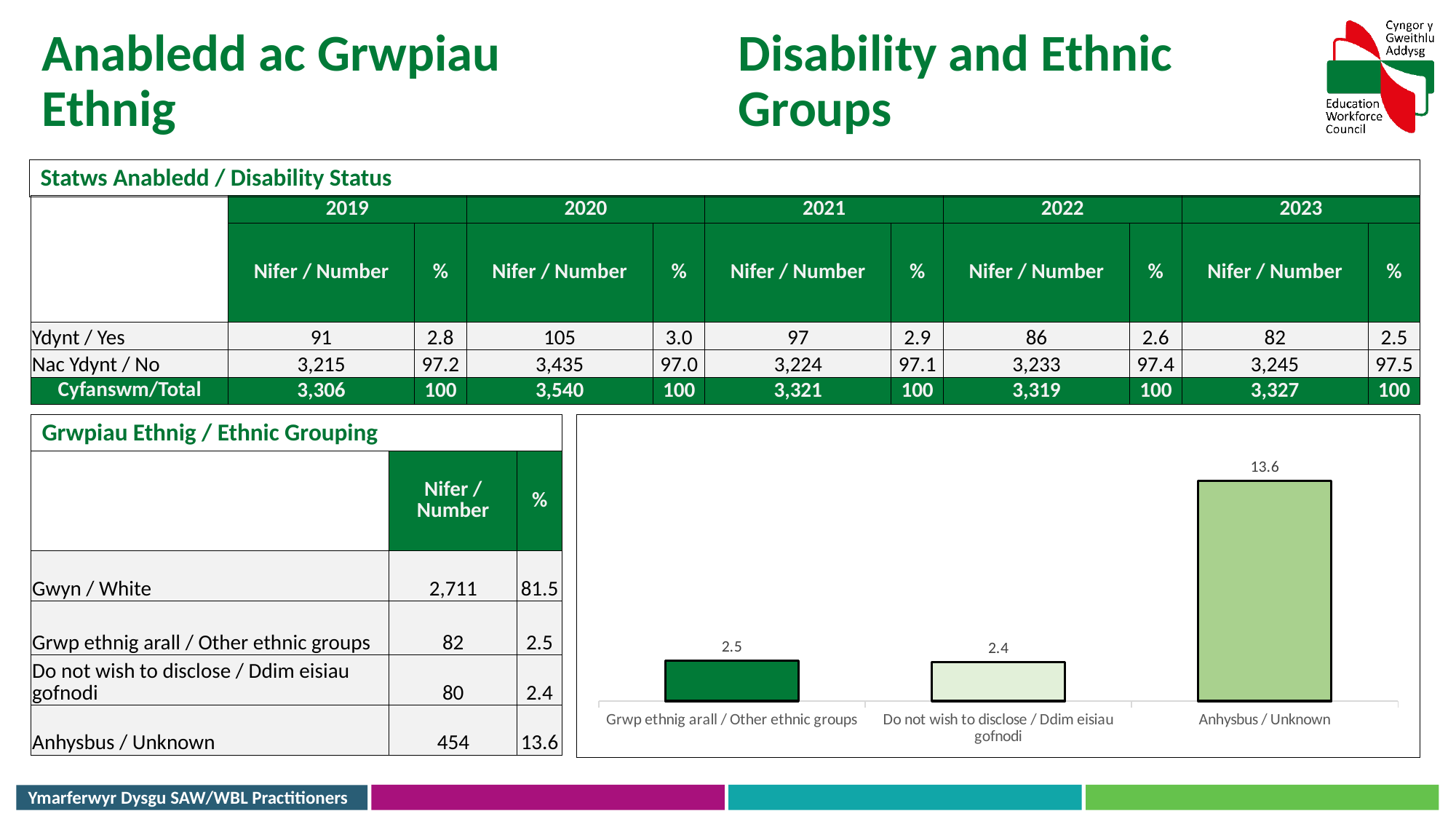

Anabledd ac Grwpiau Ethnig
Disability and Ethnic Groups
Statws Anabledd / Disability Status
|  | 2019 |  | 2020 |  | 2021 |  | 2022 |  | 2023 |  |
| --- | --- | --- | --- | --- | --- | --- | --- | --- | --- | --- |
|  | Nifer / Number | % | Nifer / Number | % | Nifer / Number | % | Nifer / Number | % | Nifer / Number | % |
| Ydynt / Yes | 91 | 2.8 | 105 | 3.0 | 97 | 2.9 | 86 | 2.6 | 82 | 2.5 |
| Nac Ydynt / No | 3,215 | 97.2 | 3,435 | 97.0 | 3,224 | 97.1 | 3,233 | 97.4 | 3,245 | 97.5 |
| Cyfanswm/Total | 3,306 | 100 | 3,540 | 100 | 3,321 | 100 | 3,319 | 100 | 3,327 | 100 |
Grwpiau Ethnig / Ethnic Grouping

### Chart

| Category | Nifer / Number |
|---|---|
| Grwp ethnig arall / Other ethnic groups | 2.5 |
| Do not wish to disclose / Ddim eisiau gofnodi | 2.4 |
| Anhysbus / Unknown | 13.6 |
|  | Nifer / Number | % |
| --- | --- | --- |
| Gwyn / White | 2,711 | 81.5 |
| Grwp ethnig arall / Other ethnic groups | 82 | 2.5 |
| Do not wish to disclose / Ddim eisiau gofnodi | 80 | 2.4 |
| Anhysbus / Unknown | 454 | 13.6 |

Ymarferwyr Dysgu SAW/WBL Practitioners